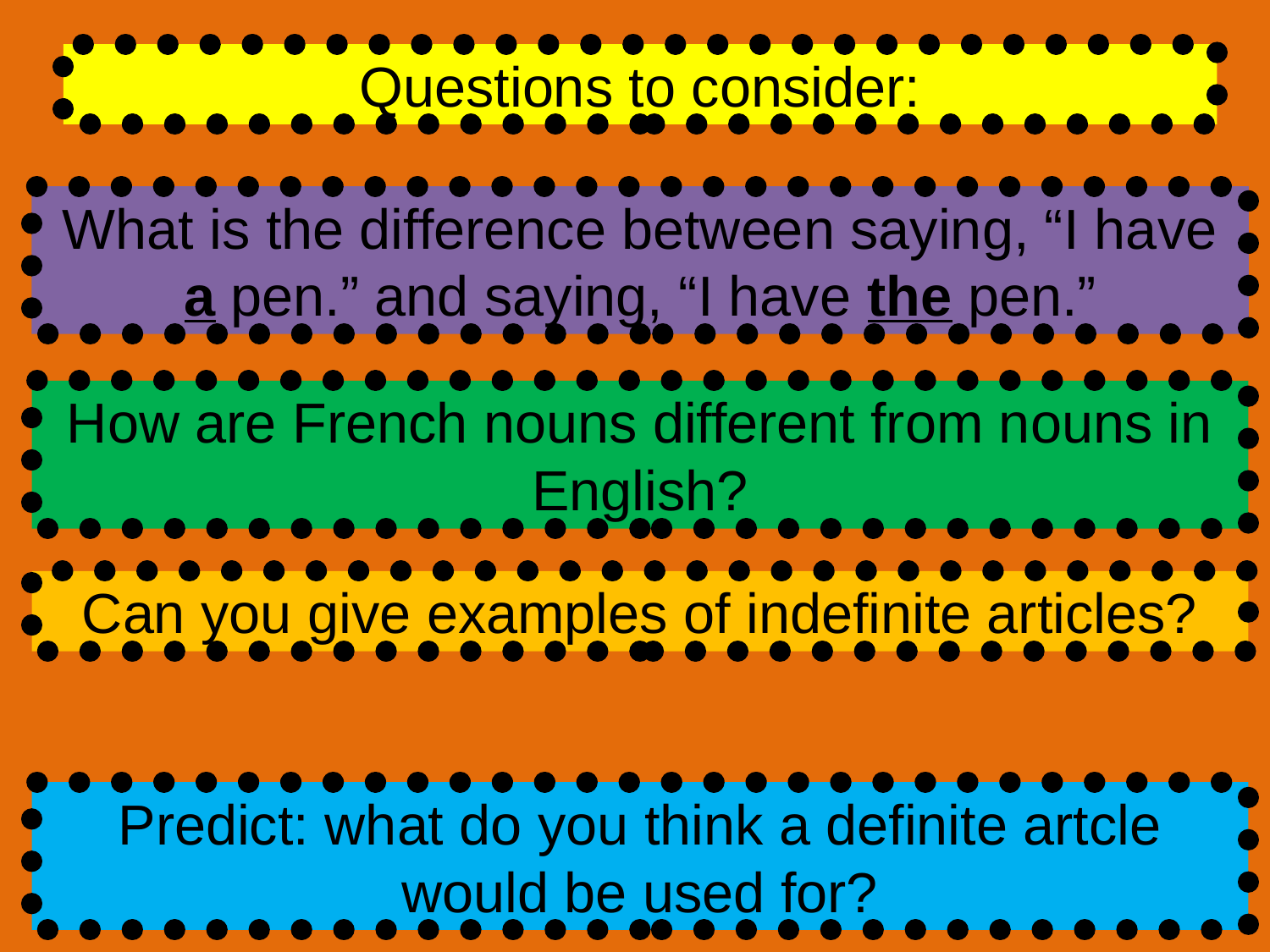

Questions to consider:
What is the difference between saying, “I have a pen.” and saying, “I have the pen.”
How are French nouns different from nouns in English?
Can you give examples of indefinite articles?
Predict: what do you think a definite artcle would be used for?